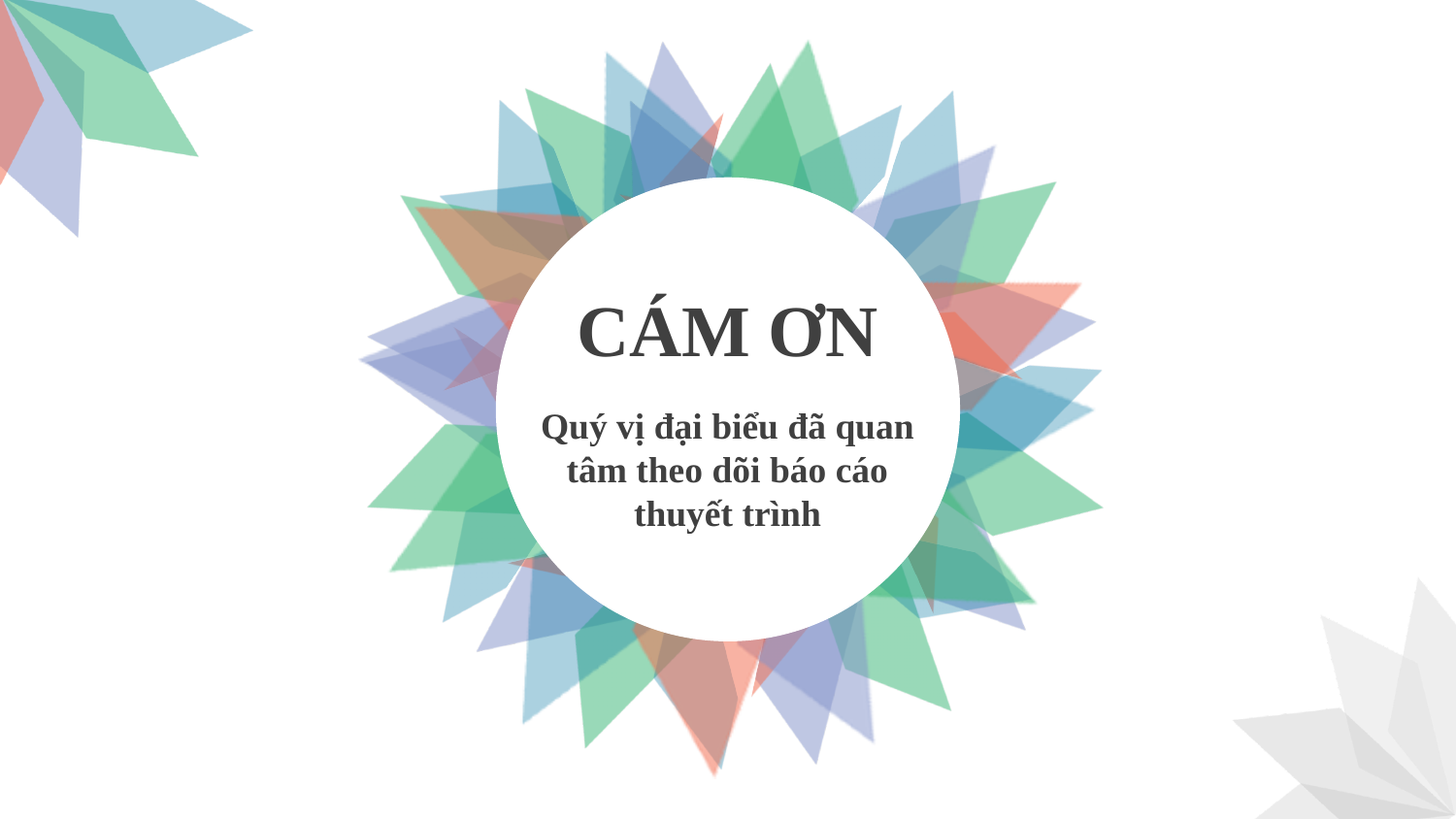

CÁM ƠN
Quý vị đại biểu đã quan tâm theo dõi báo cáo thuyết trình